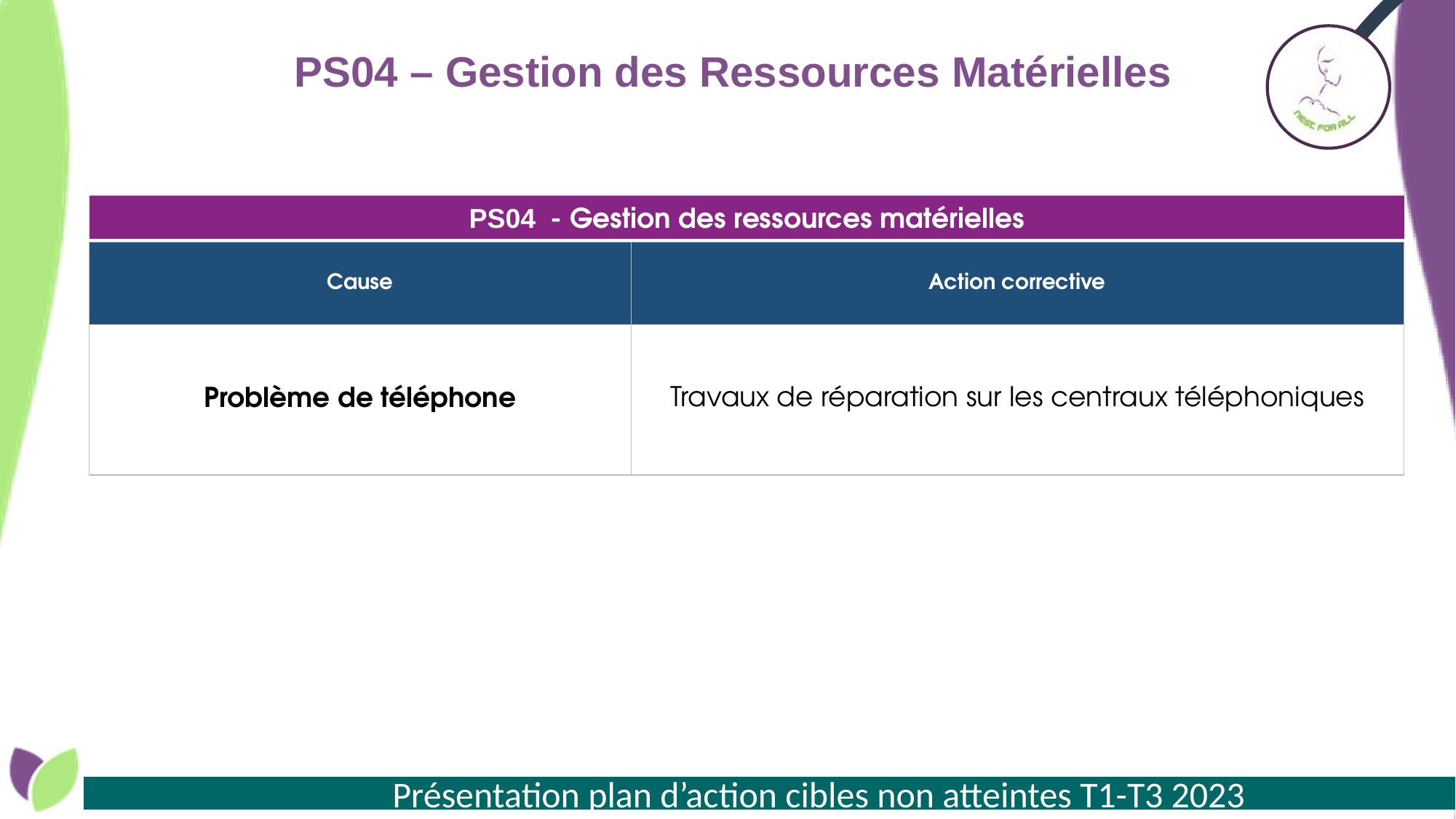

# PS04 – Gestion des Ressources Matérielles
PS04  - Gestion des ressources matérielles
| Cause | Action corrective |
| --- | --- |
| Problème de téléphone | Travaux de réparation sur les centraux téléphoniques |
 Présentation plan d’action cibles non atteintes T1-T3 2023